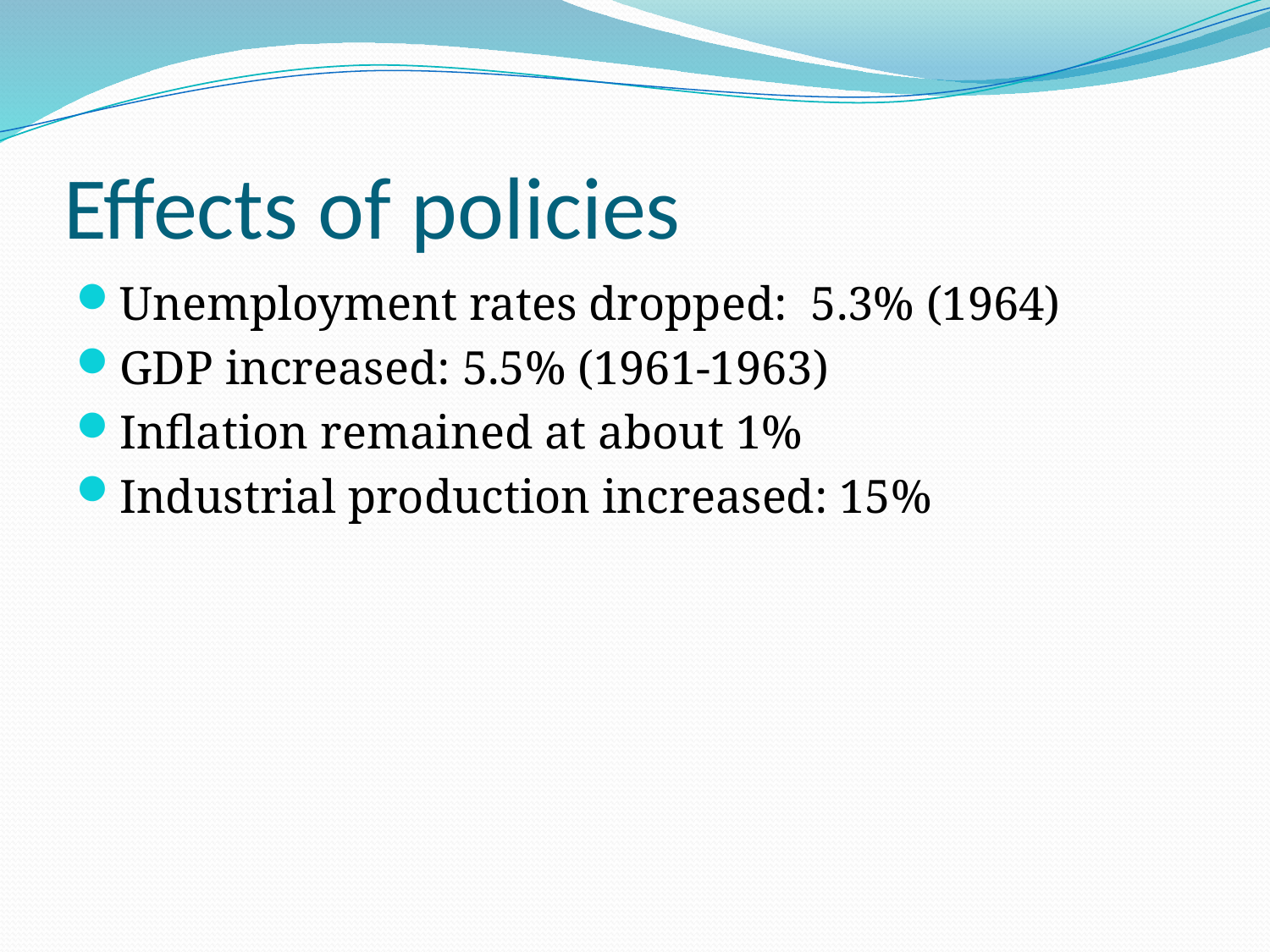

# Effects of policies
Unemployment rates dropped:  5.3% (1964)
GDP increased: 5.5% (1961-1963)
Inflation remained at about 1%
Industrial production increased: 15%